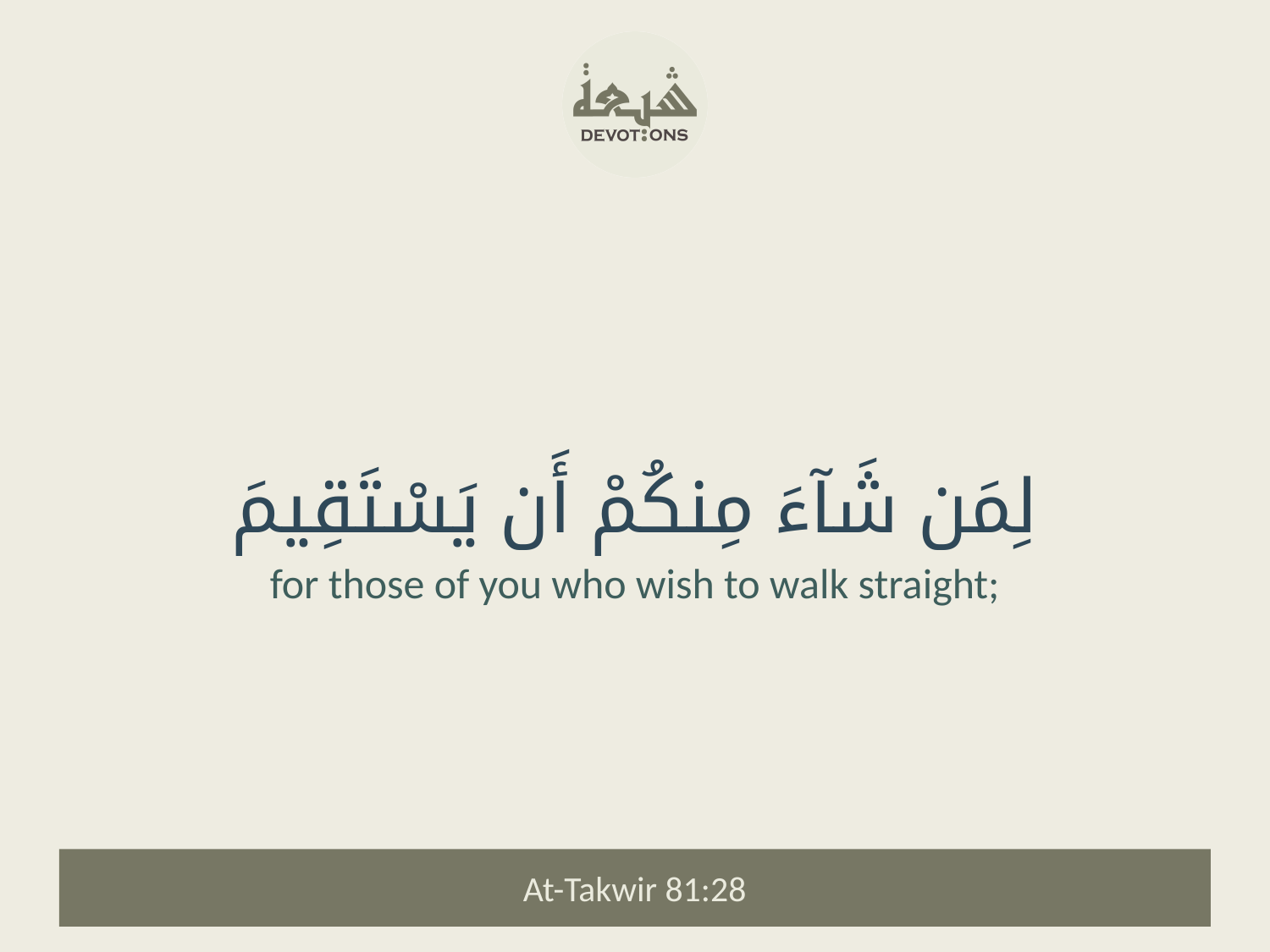

لِمَن شَآءَ مِنكُمْ أَن يَسْتَقِيمَ
for those of you who wish to walk straight;
At-Takwir 81:28